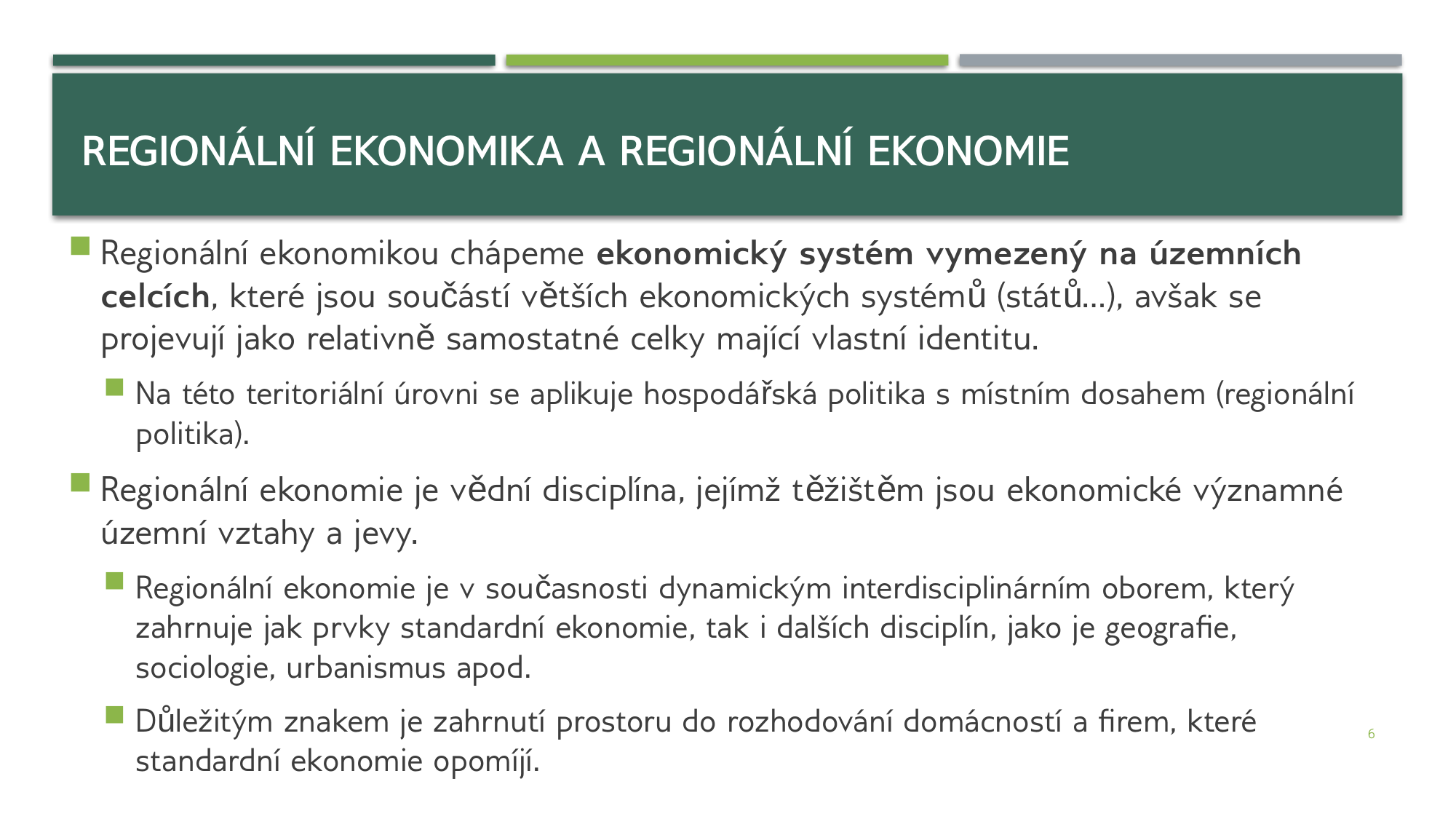

# Regionální ekonomika a regionální ekonomie
Regionální ekonomikou chápeme ekonomický systém vymezený na územních celcích, které jsou součástí větších ekonomických systémů (států…), avšak se projevují jako relativně samostatné celky mající vlastní identitu.
Na této teritoriální úrovni se aplikuje hospodářská politika s místním dosahem (regionální politika).
Regionální ekonomie je vědní disciplína, jejímž těžištěm jsou ekonomické významné územní vztahy a jevy.
Regionální ekonomie je v současnosti dynamickým interdisciplinárním oborem, který zahrnuje jak prvky standardní ekonomie, tak i dalších disciplín, jako je geografie, sociologie, urbanismus apod.
Důležitým znakem je zahrnutí prostoru do rozhodování domácností a firem, které standardní ekonomie opomíjí.
6